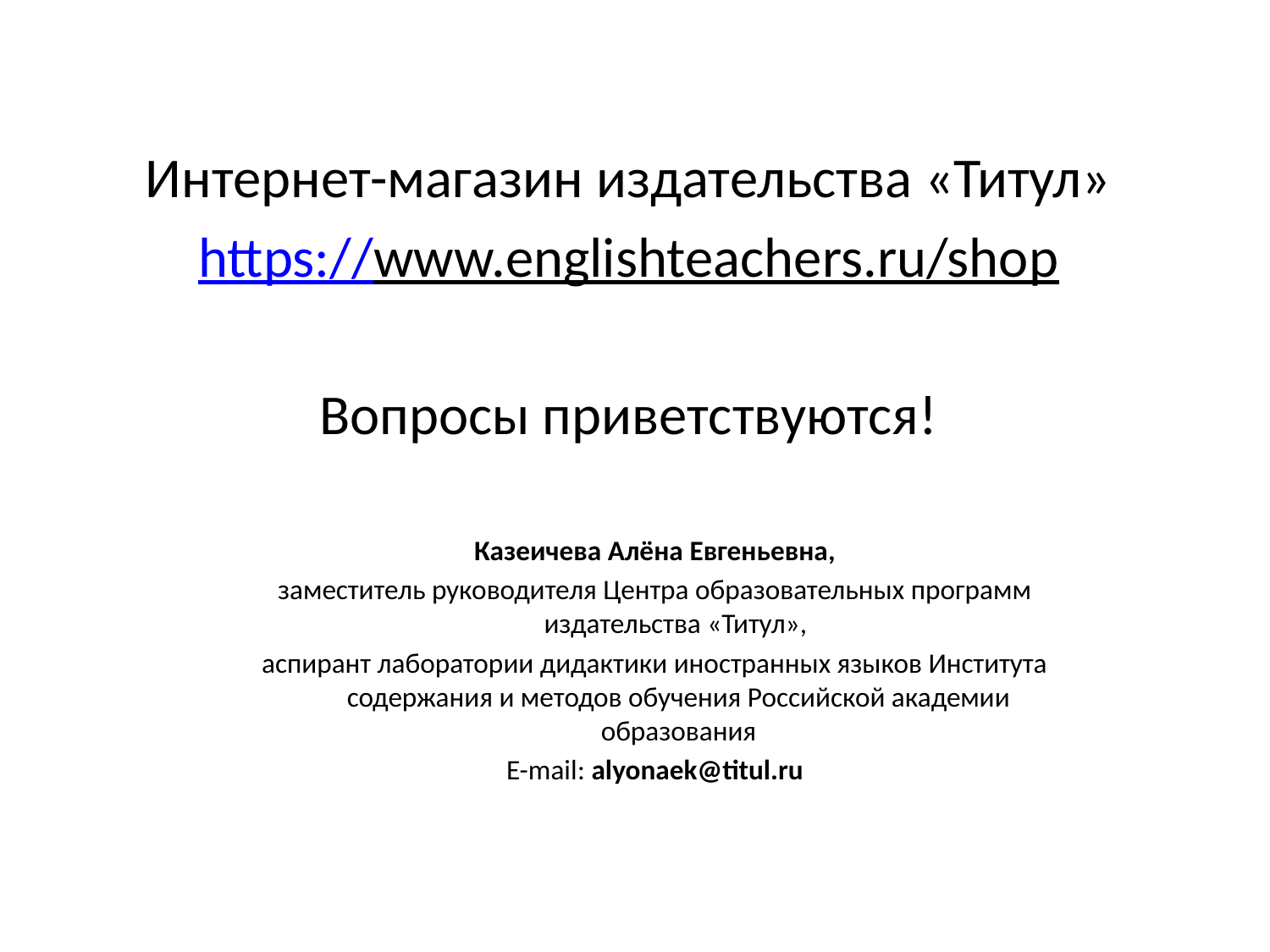

Интернет-магазин издательства «Титул»
https://www.englishteachers.ru/shop

Вопросы приветствуются!

Казеичева Алёна Евгеньевна,
заместитель руководителя Центра образовательных программ издательства «Титул»,
аспирант лаборатории дидактики иностранных языков Института содержания и методов обучения Российской академии образования
E-mail: alyonaek@titul.ru